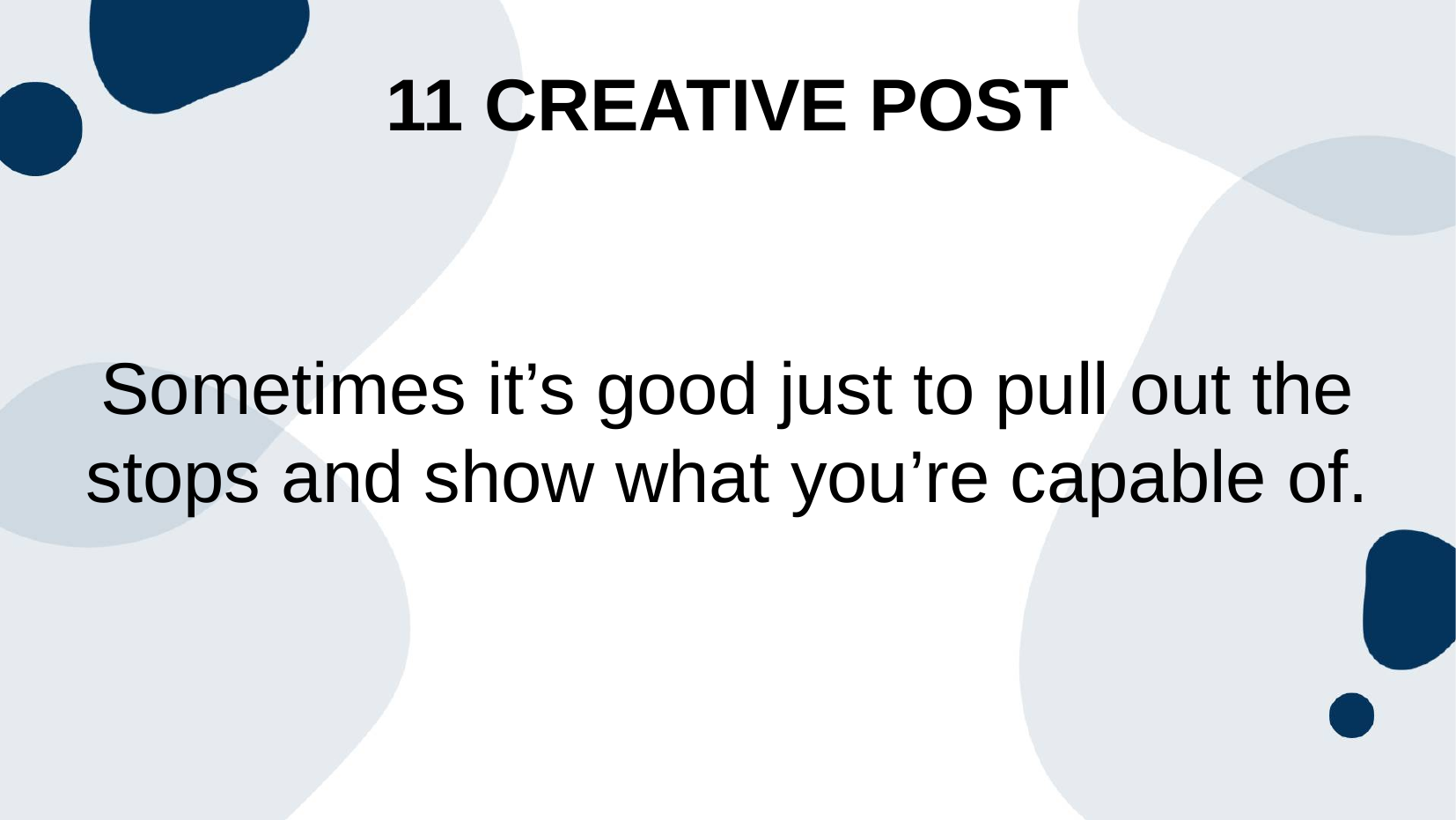

11 Creative Post
Sometimes it’s good just to pull out the stops and show what you’re capable of.